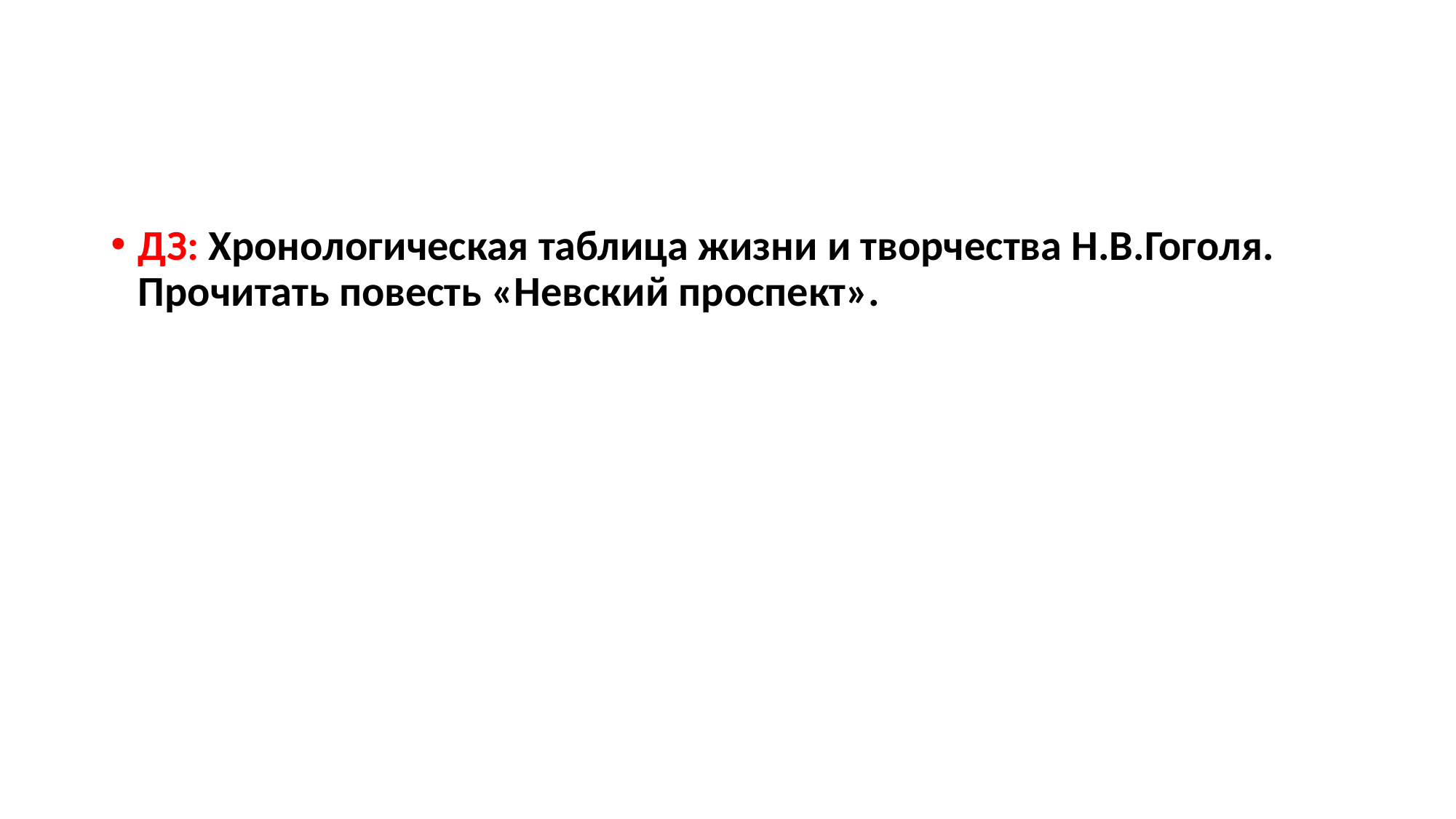

#
ДЗ: Хронологическая таблица жизни и творчества Н.В.Гоголя. Прочитать повесть «Невский проспект».